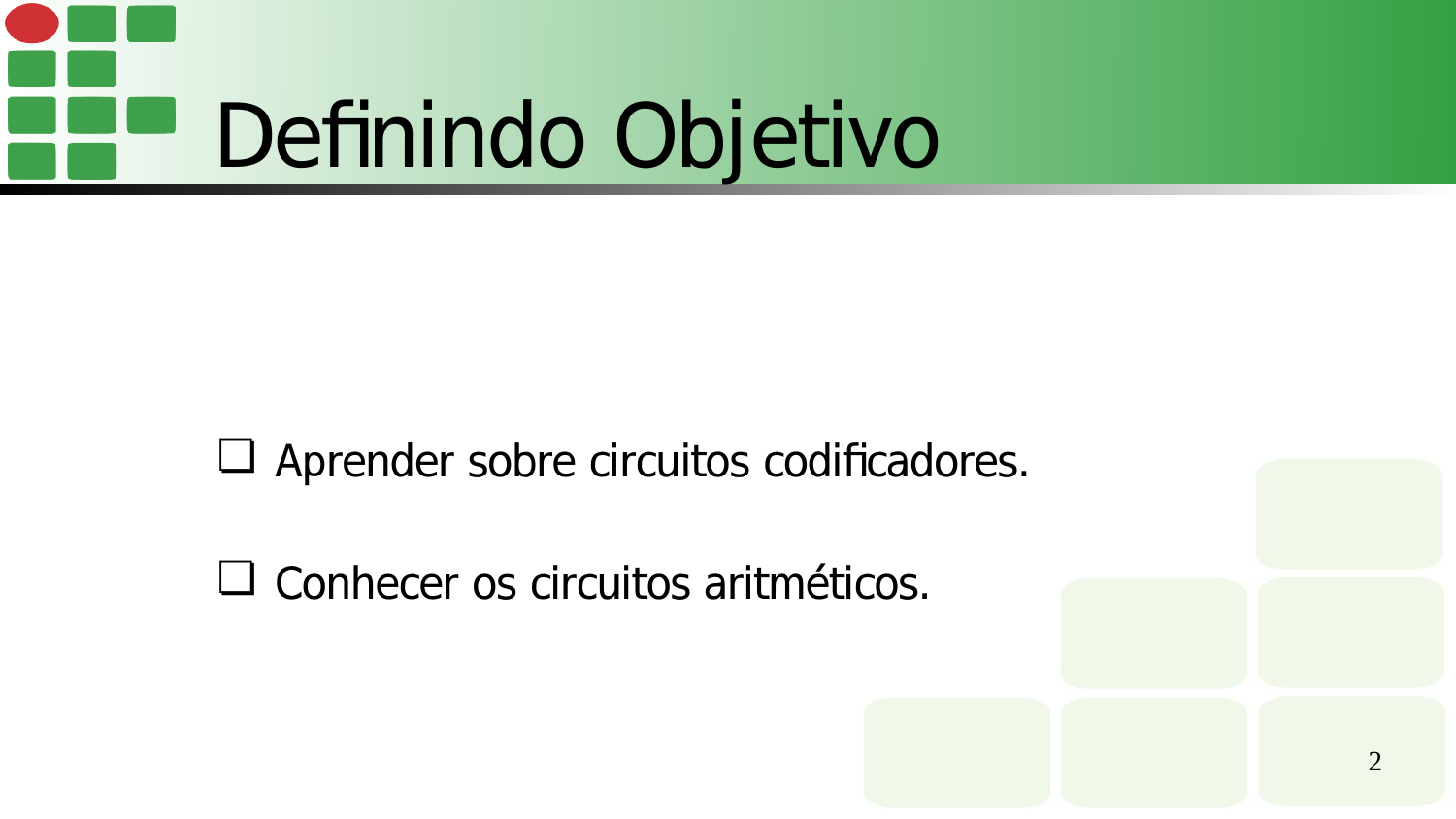

Definindo Objetivo

Aprender sobre circuitos codificadores.

Conhecer os circuitos aritméticos.

2